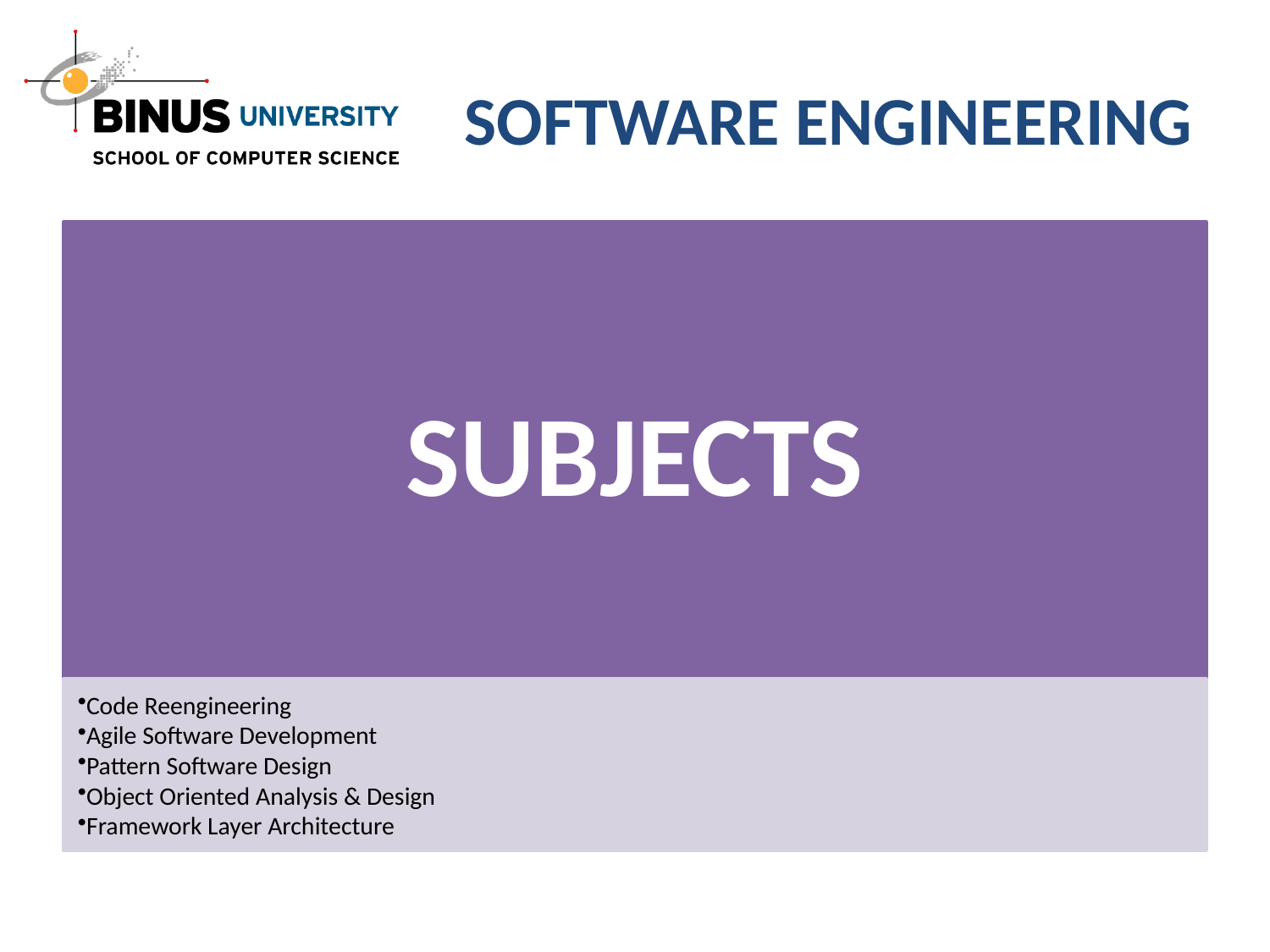

# Software engineering
SUBJECTS
Code Reengineering
Pattern Software Design
Agile Software Development
Object Oriented Analysis & Design
Framework Layer Architecture